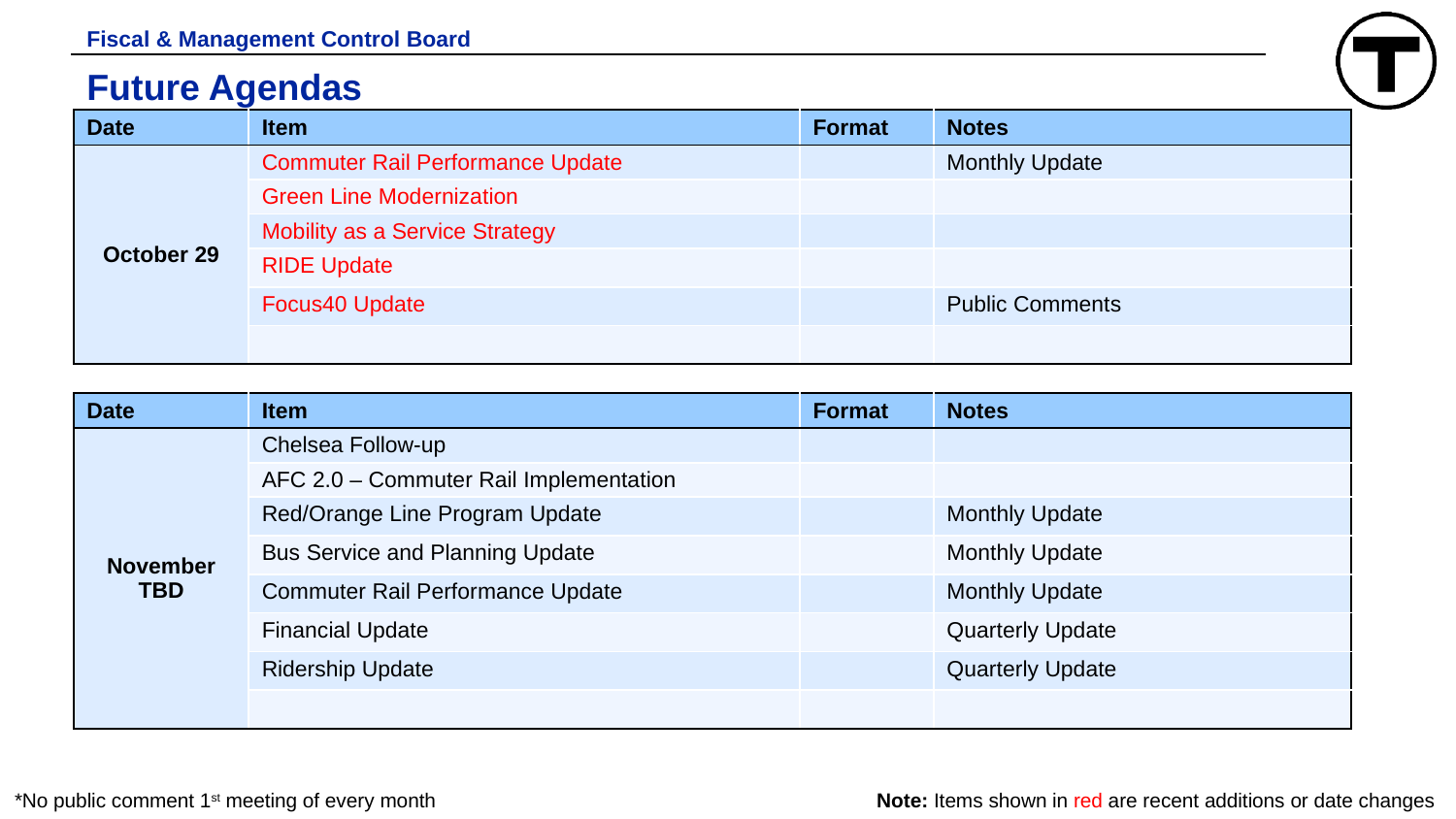

Fiscal & Management Control Board

# Future Agendas
| Date | Item | Format | Notes |
| --- | --- | --- | --- |
| October 29 | Commuter Rail Performance Update |  | Monthly Update |
|  | Green Line Modernization |  |  |
|  | Mobility as a Service Strategy |  |  |
|  | RIDE Update |  |  |
|  | Focus40 Update |  | Public Comments |
|  |  |  |  |

| Date | Item | Format | Notes |
| --- | --- | --- | --- |
| November TBD | Chelsea Follow-up |  |  |
|  | AFC 2.0 – Commuter Rail Implementation |  |  |
|  | Red/Orange Line Program Update |  | Monthly Update |
|  | Bus Service and Planning Update |  | Monthly Update |
|  | Commuter Rail Performance Update |  | Monthly Update |
|  | Financial Update |  | Quarterly Update |
|  | Ridership Update |  | Quarterly Update |
|  |  |  |  |
Note: Items shown in red are recent additions or date changes
*No public comment 1st meeting of every month